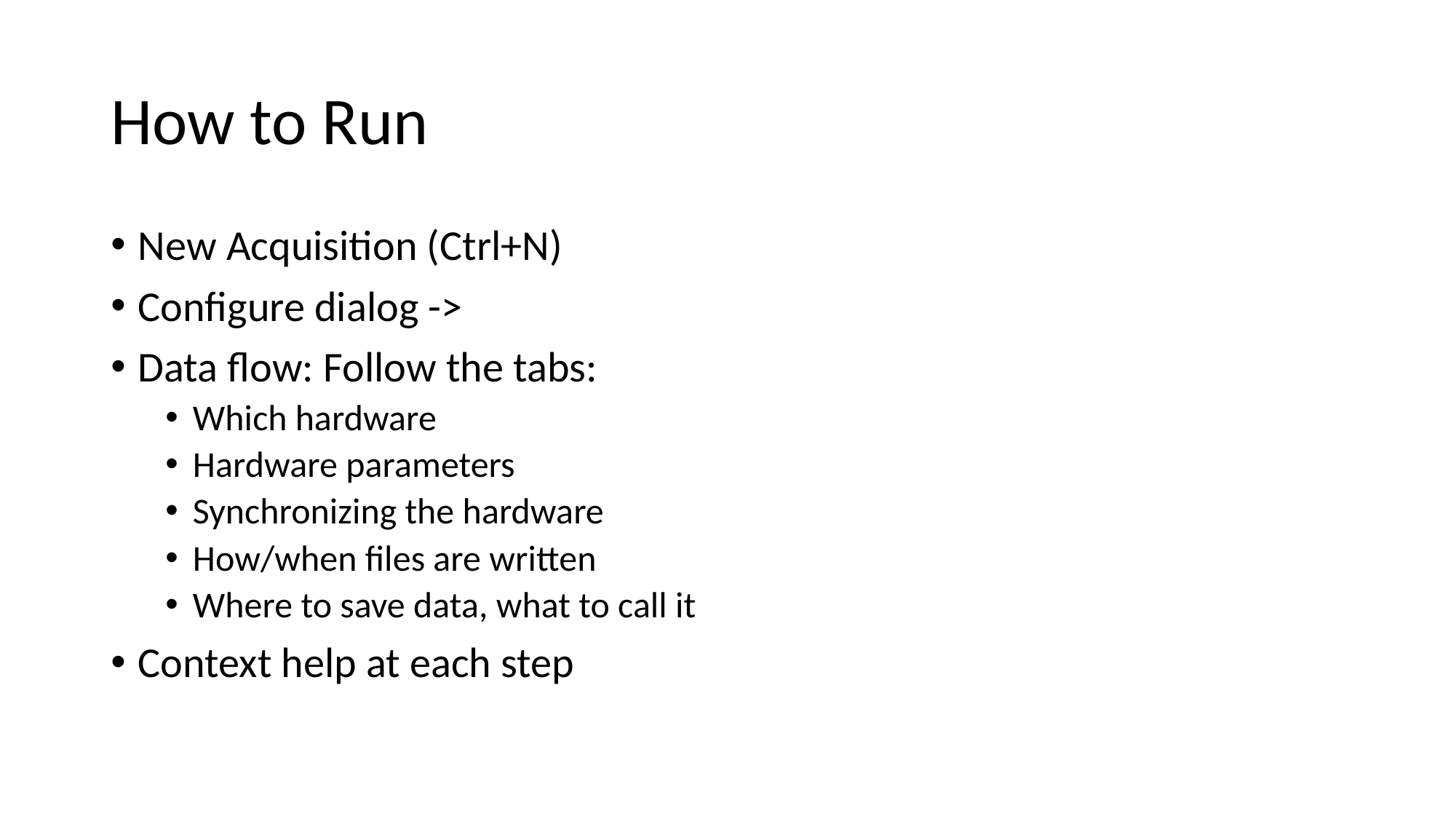

# How to Run
New Acquisition (Ctrl+N)
Configure dialog ->
Data flow: Follow the tabs:
Which hardware
Hardware parameters
Synchronizing the hardware
How/when files are written
Where to save data, what to call it
Context help at each step